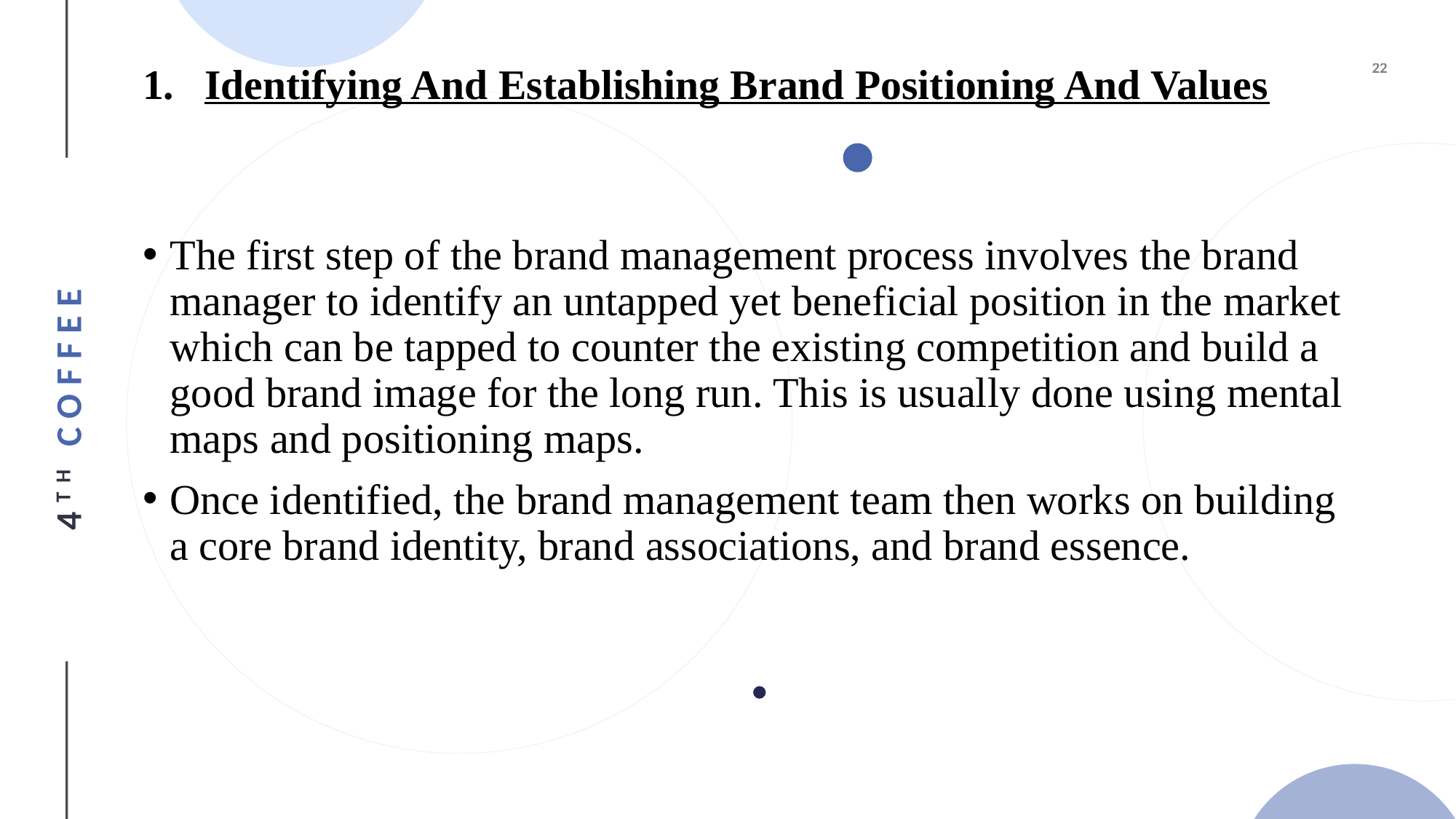

# Identifying And Establishing Brand Positioning And Values

The first step of the brand management process involves the brand manager to identify an untapped yet beneficial position in the market which can be tapped to counter the existing competition and build a good brand image for the long run. This is usually done using mental maps and positioning maps.
Once identified, the brand management team then works on building a core brand identity, brand associations, and brand essence.